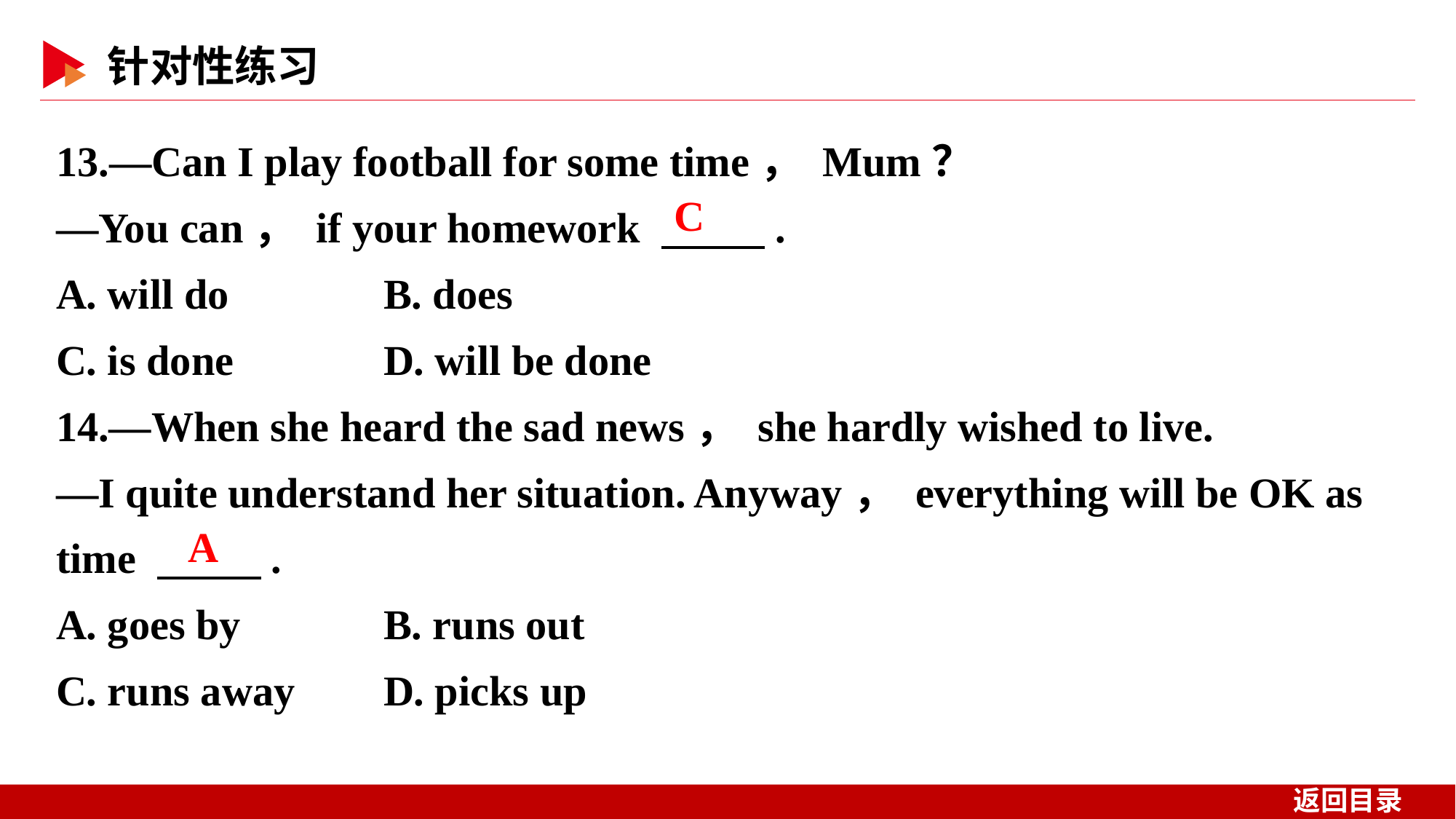

13.—Can I play football for some time， Mum？
—You can， if your homework 　  　.
A. will do          	B. does
C. is done         	D. will be done
14.—When she heard the sad news， she hardly wished to live.
—I quite understand her situation. Anyway， everything will be OK as time 　  　.
A. goes by          	B. runs out
C. runs away      	D. picks up
C
A